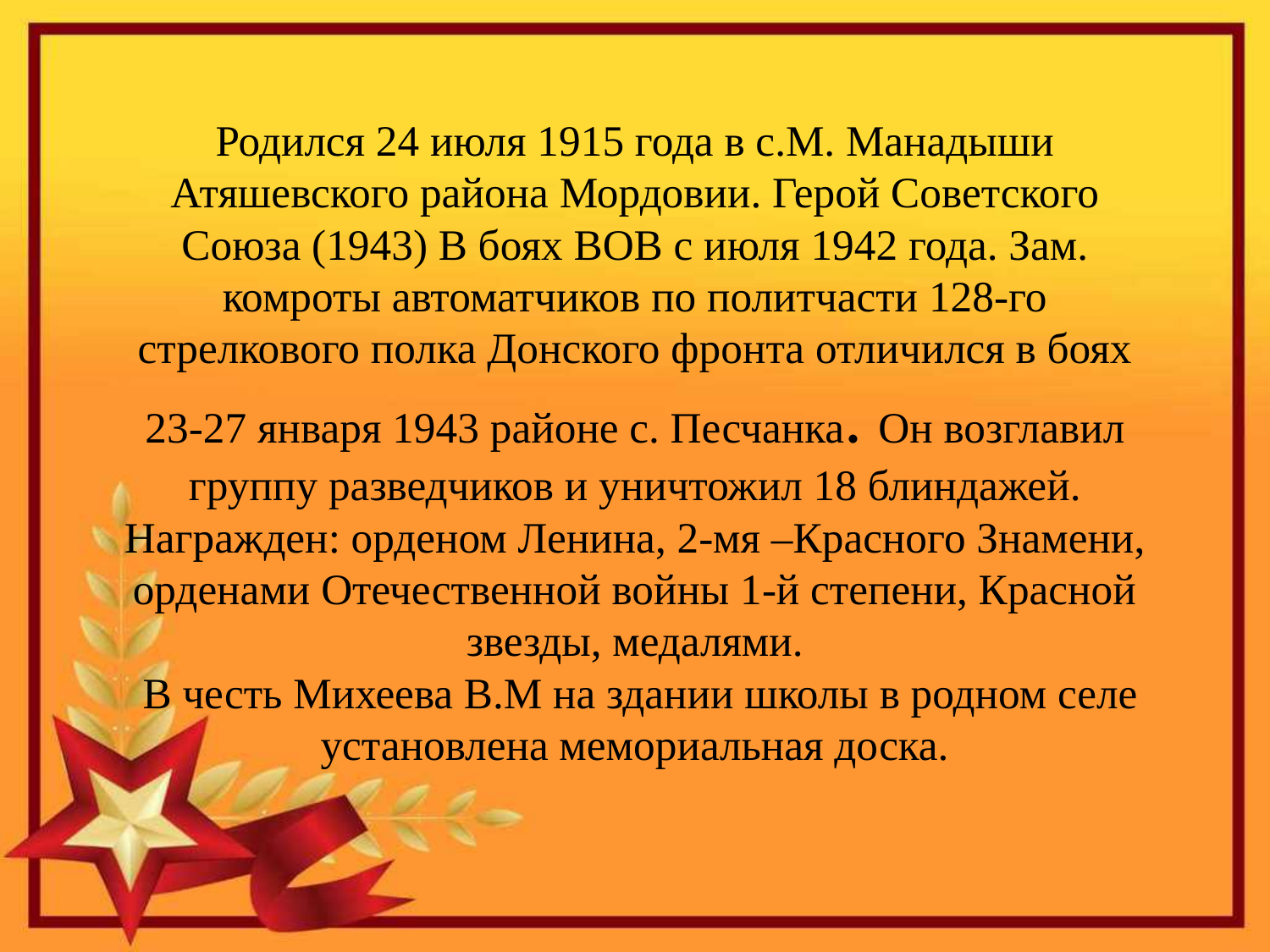

# Родился 24 июля 1915 года в с.М. Манадыши Атяшевского района Мордовии. Герой Советского Союза (1943) В боях ВОВ с июля 1942 года. Зам. комроты автоматчиков по политчасти 128-го стрелкового полка Донского фронта отличился в боях 23-27 января 1943 районе с. Песчанка. Он возглавил группу разведчиков и уничтожил 18 блиндажей. Награжден: орденом Ленина, 2-мя –Красного Знамени, орденами Отечественной войны 1-й степени, Красной звезды, медалями. В честь Михеева В.М на здании школы в родном селе установлена мемориальная доска.